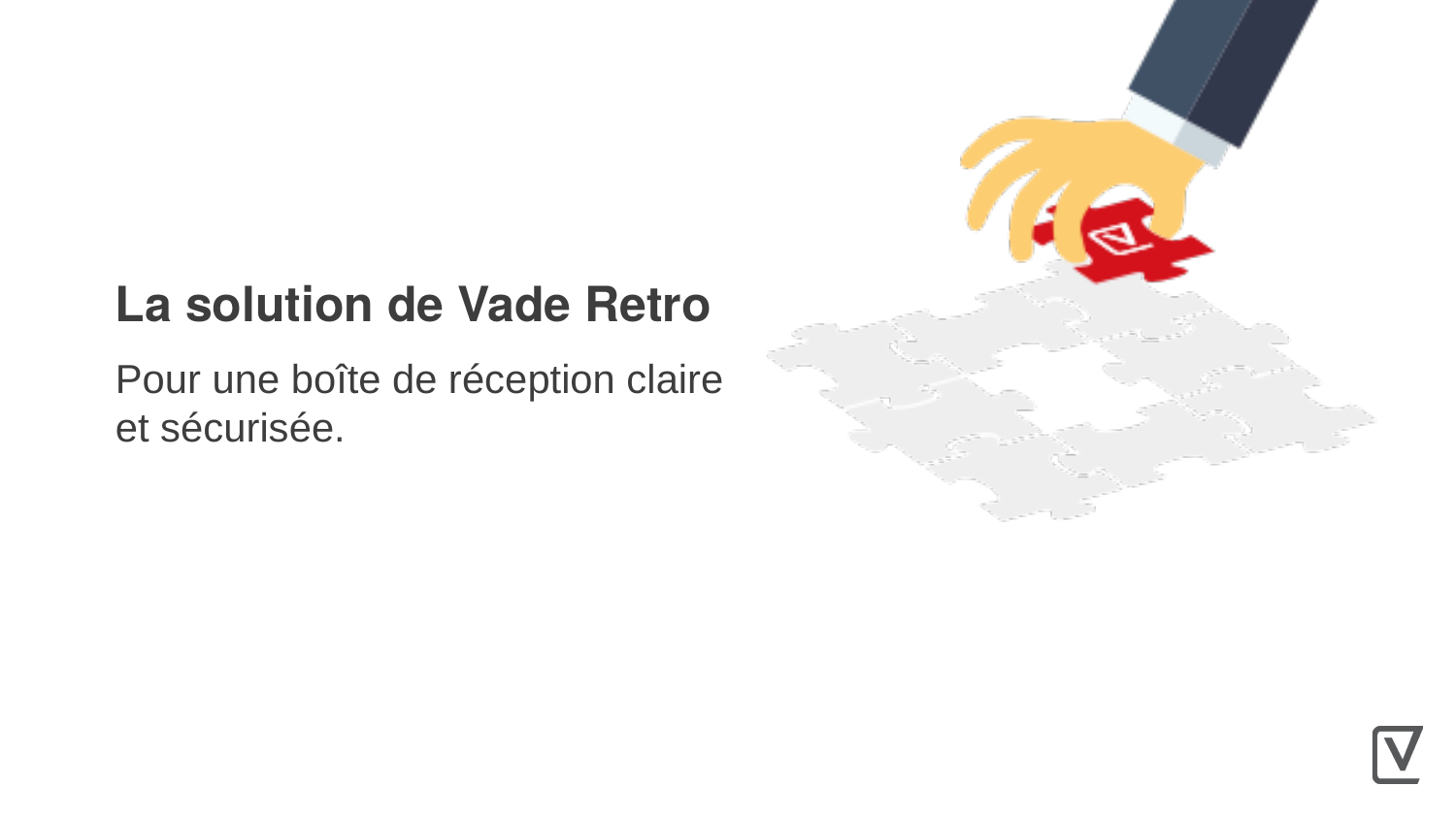

La solution de Vade Retro
Pour une boîte de réception claire et sécurisée.